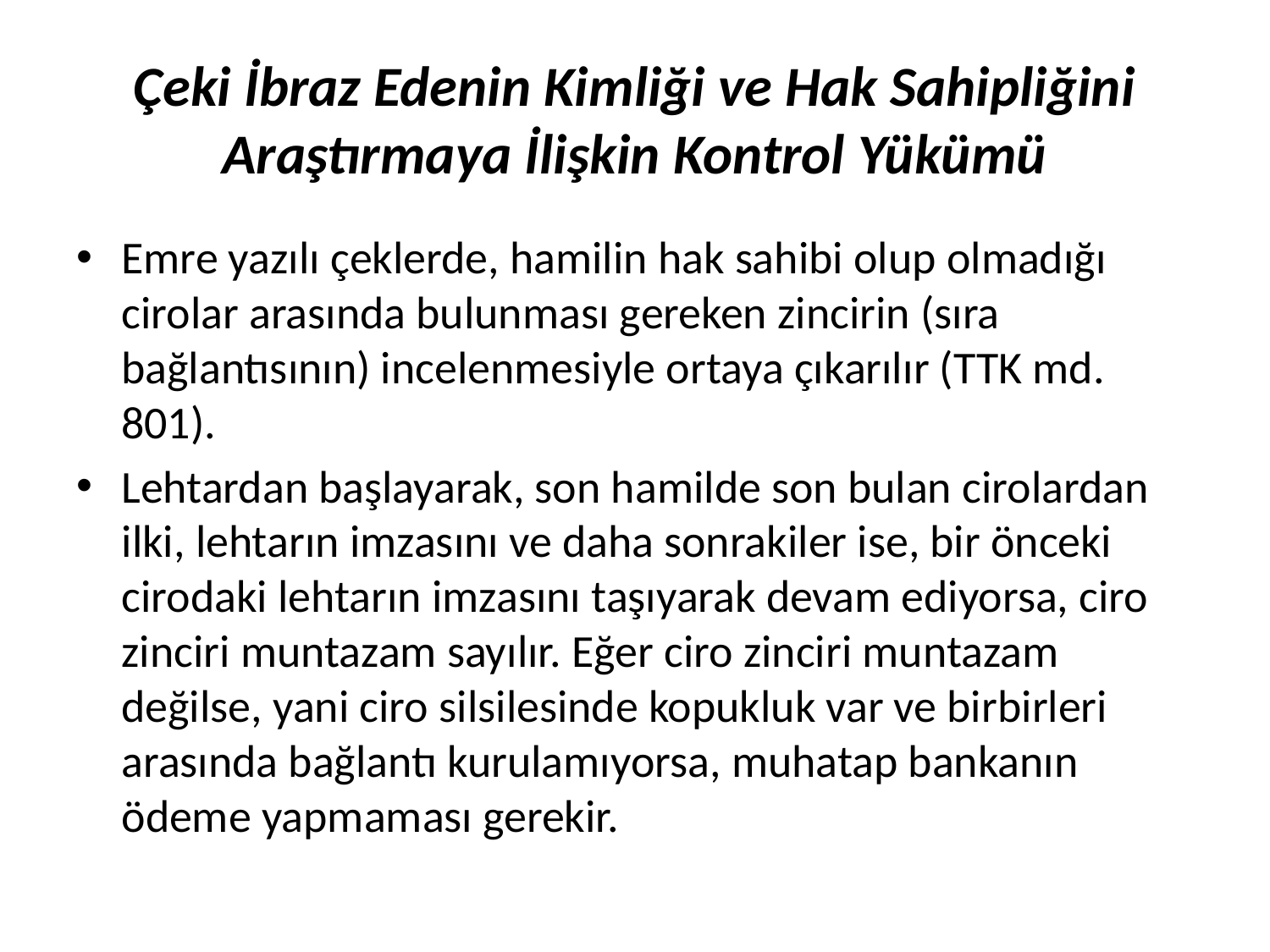

# Çeki İbraz Edenin Kimliği ve Hak Sahipliğini Araştırmaya İlişkin Kontrol Yükümü
Emre yazılı çeklerde, hamilin hak sahibi olup olmadığı cirolar arasında bulunması gereken zincirin (sıra bağlantısının) incelenmesiyle ortaya çıkarılır (TTK md. 801).
Lehtardan başlayarak, son hamilde son bulan cirolardan ilki, lehtarın imzasını ve daha sonrakiler ise, bir önceki cirodaki lehtarın imzasını taşıyarak devam ediyorsa, ciro zinciri muntazam sayılır. Eğer ciro zinciri muntazam değilse, yani ciro silsilesinde kopukluk var ve birbirleri arasında bağlantı kurulamıyorsa, muhatap bankanın ödeme yapmaması gerekir.